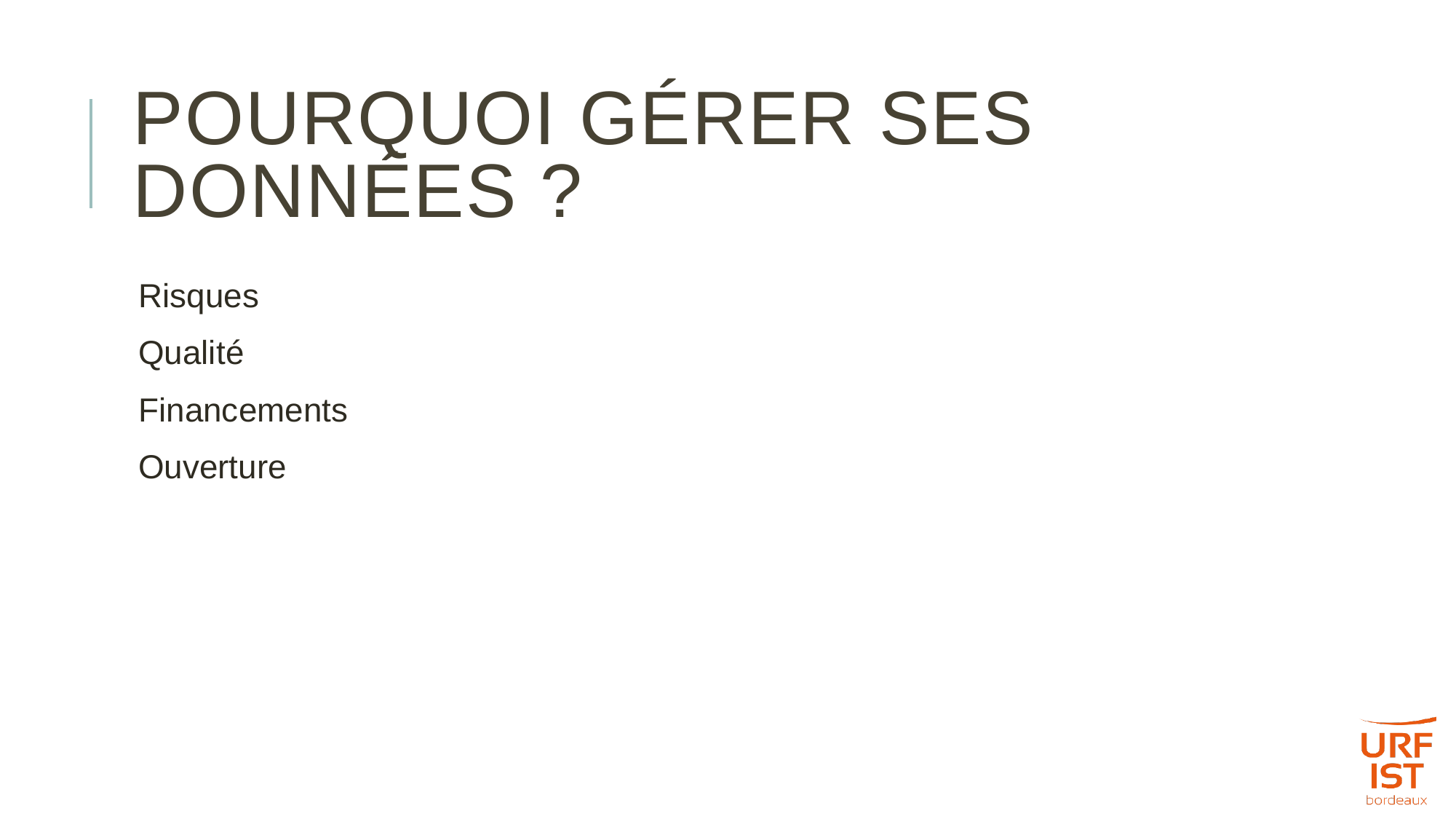

# Pourquoi gérer ses données ?
Risques
Qualité
Financements
Ouverture